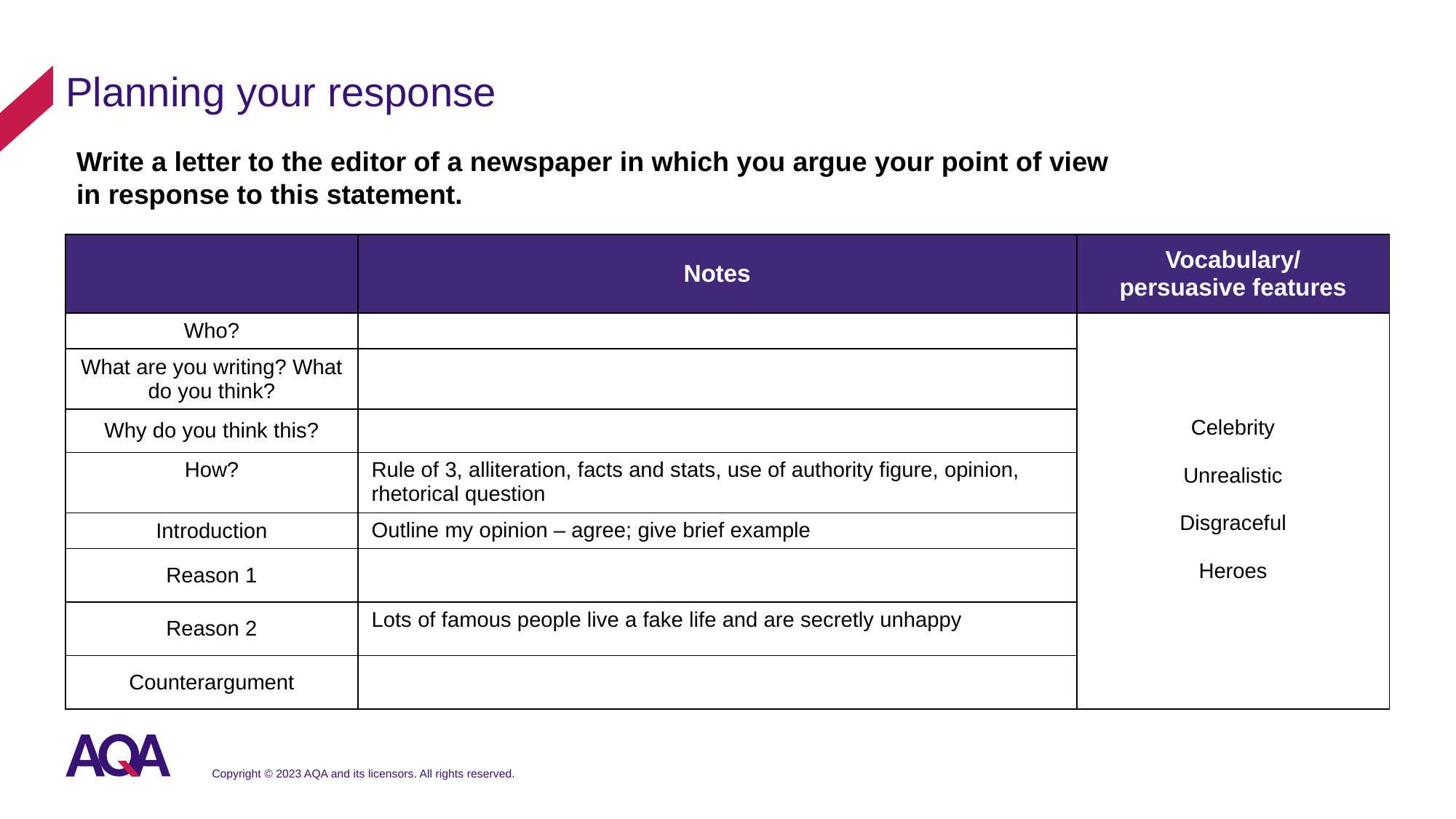

# Planning your response
Write a letter to the editor of a newspaper in which you argue your point of view in response to this statement.
|  | Notes | Vocabulary/ persuasive features |
| --- | --- | --- |
| Who? |  | Celebrity Unrealistic Disgraceful Heroes |
| What are you writing? What do you think? |  |  |
| Why do you think this? |  |  |
| How? | Rule of 3, alliteration, facts and stats, use of authority figure, opinion, rhetorical question |  |
| Introduction | Outline my opinion – agree; give brief example |  |
| Reason 1 |  |  |
| Reason 2 | Lots of famous people live a fake life and are secretly unhappy |  |
| Counterargument |  |  |
Copyright © 2023 AQA and its licensors. All rights reserved.